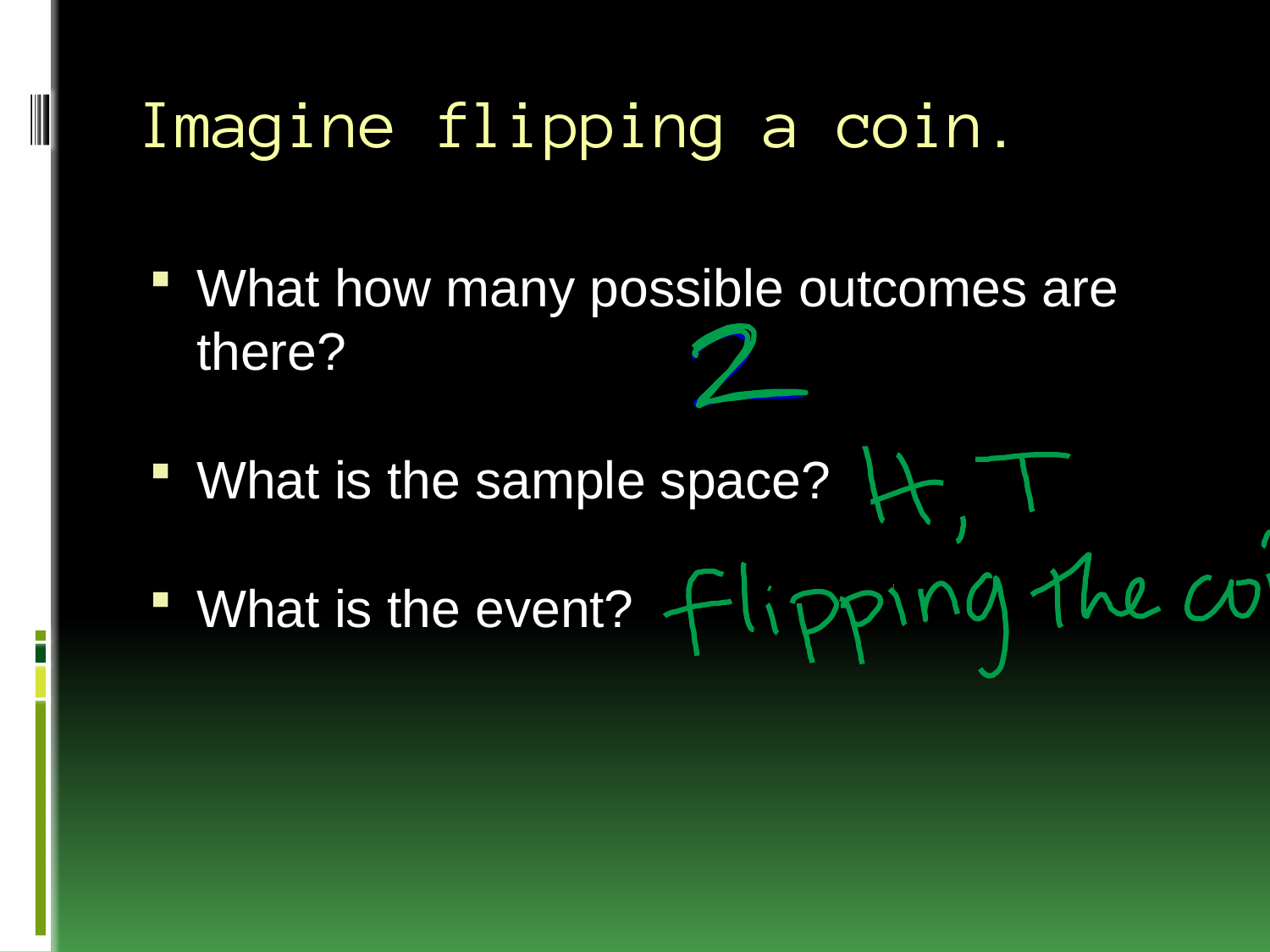

# Imagine flipping a coin.
What how many possible outcomes are there?
What is the sample space?
What is the event?